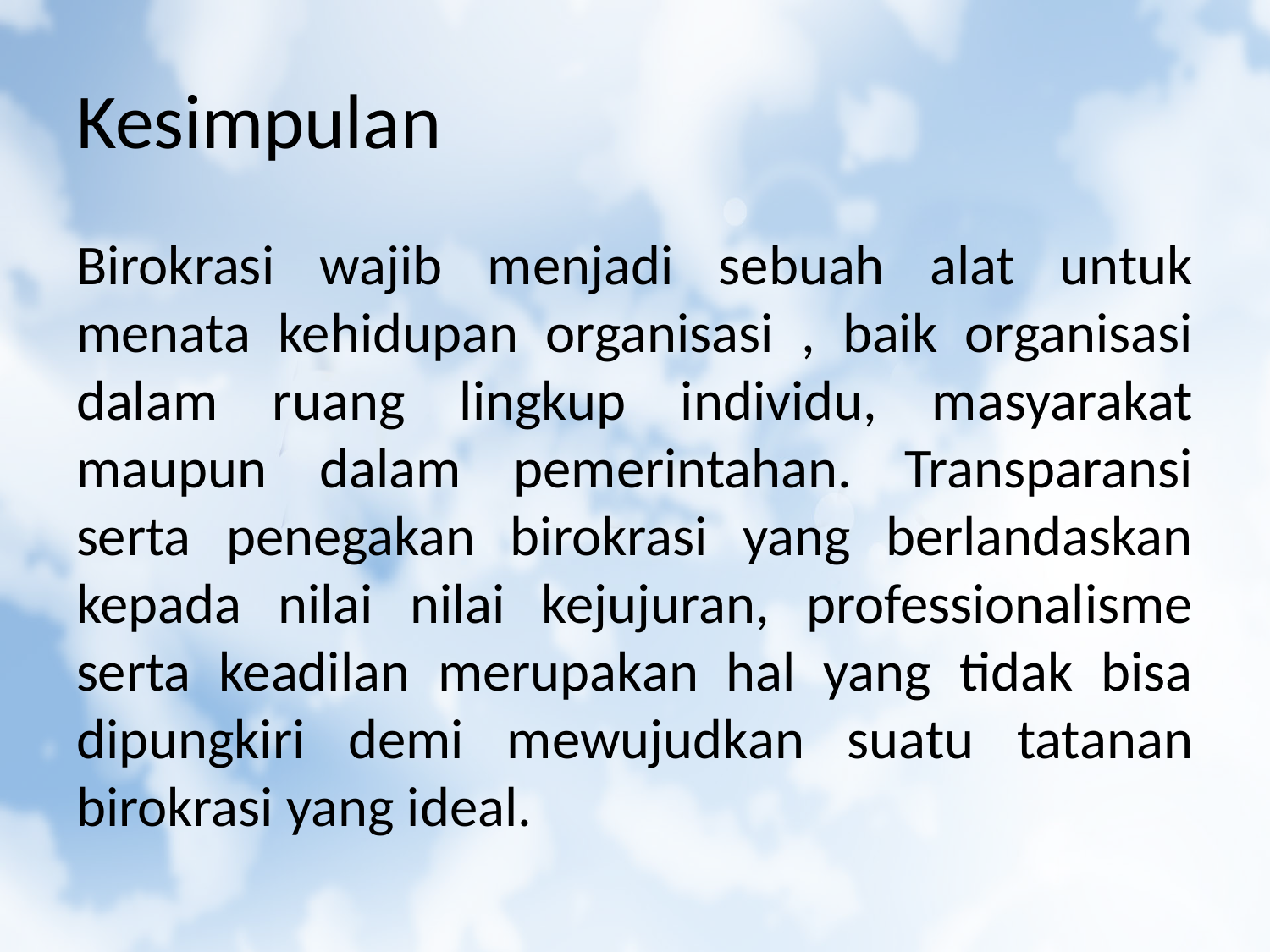

# Kesimpulan
Birokrasi wajib menjadi sebuah alat untuk menata kehidupan organisasi , baik organisasi dalam ruang lingkup individu, masyarakat maupun dalam pemerintahan. Transparansi serta penegakan birokrasi yang berlandaskan kepada nilai nilai kejujuran, professionalisme serta keadilan merupakan hal yang tidak bisa dipungkiri demi mewujudkan suatu tatanan birokrasi yang ideal.